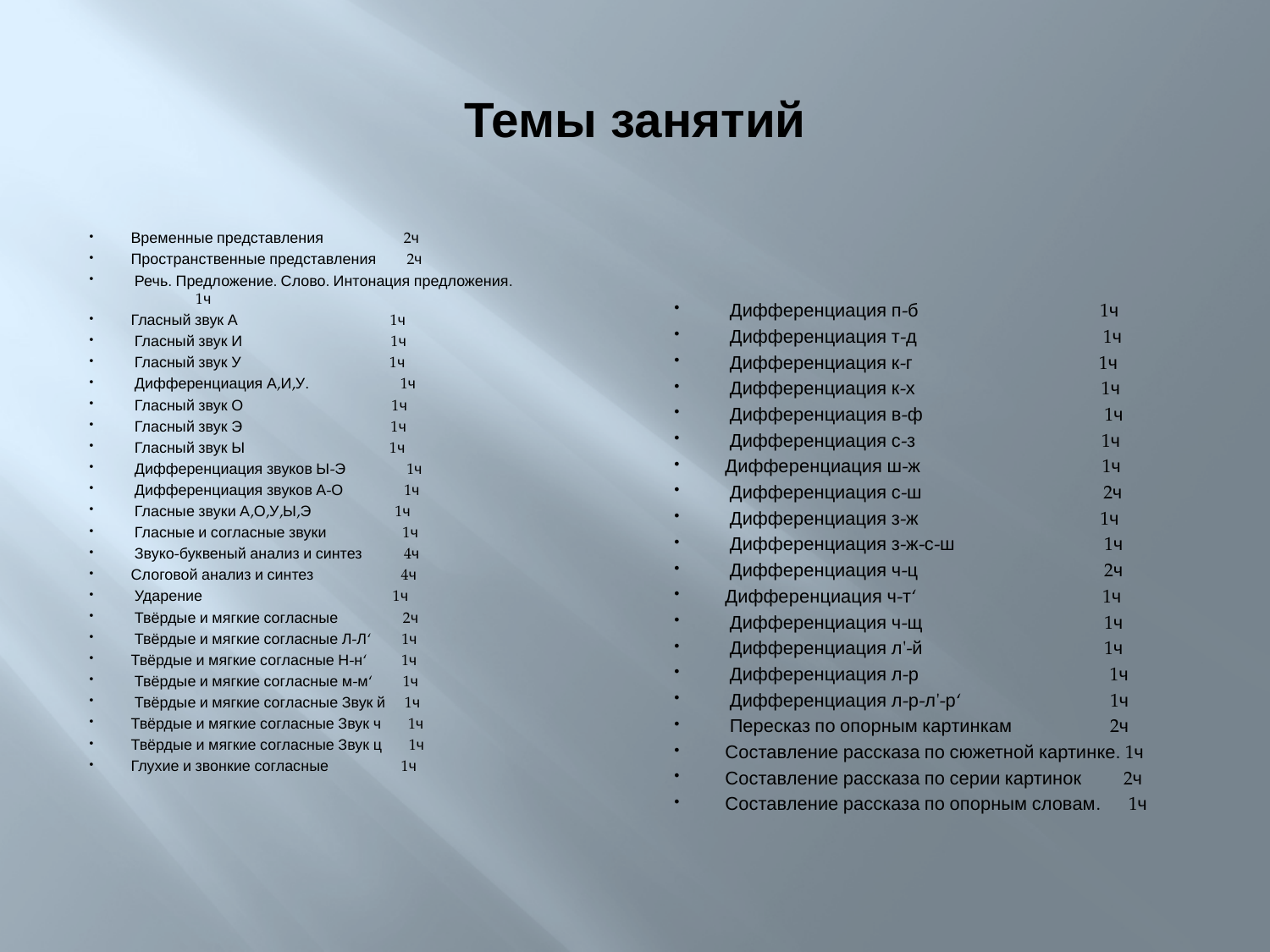

# Темы занятий
Временные представления                     2ч
Пространственные представления        2ч
 Речь. Предложение. Слово. Интонация предложения.                                           1ч
Гласный звук А                                        1ч
 Гласный звук И                                       1ч
 Гласный звук У                                       1ч
 Дифференциация А,И,У.                        1ч
 Гласный звук О                                       1ч
 Гласный звук Э                                       1ч
 Гласный звук Ы                                      1ч
 Дифференциация звуков Ы-Э                1ч
 Дифференциация звуков А-О                1ч
 Гласные звуки А,О,У,Ы,Э                      1ч
 Гласные и согласные звуки                    1ч
 Звуко-буквеный анализ и синтез           4ч
Слоговой анализ и синтез                       4ч
 Ударение                                                  1ч
 Твёрдые и мягкие согласные                 2ч
 Твёрдые и мягкие согласные Л-Л‘        1ч
Твёрдые и мягкие согласные Н-н‘         1ч
 Твёрдые и мягкие согласные м-м‘        1ч
 Твёрдые и мягкие согласные Звук й     1ч
Твёрдые и мягкие согласные Звук ч       1ч
Твёрдые и мягкие согласные Звук ц       1ч
Глухие и звонкие согласные                   1ч

 Дифференциация п-б                                       1ч
 Дифференциация т-д                                        1ч
 Дифференциация к-г                                        1ч
 Дифференциация к-х                                        1ч
 Дифференциация в-ф                                       1ч
 Дифференциация с-з                                        1ч
Дифференциация ш-ж                                       1ч
 Дифференциация с-ш                                       2ч
 Дифференциация з-ж                                       1ч
 Дифференциация з-ж-с-ш                                1ч
 Дифференциация ч-ц                                        2ч
Дифференциация ч-т‘                                        1ч
 Дифференциация ч-щ                                       1ч
 Дифференциация л'-й                                       1ч
 Дифференциация л-р                                         1ч
 Дифференциация л-р-л'-р‘                                1ч
 Пересказ по опорным картинкам                     2ч
Составление рассказа по сюжетной картинке. 1ч
Составление рассказа по серии картинок         2ч
Составление рассказа по опорным словам.      1ч